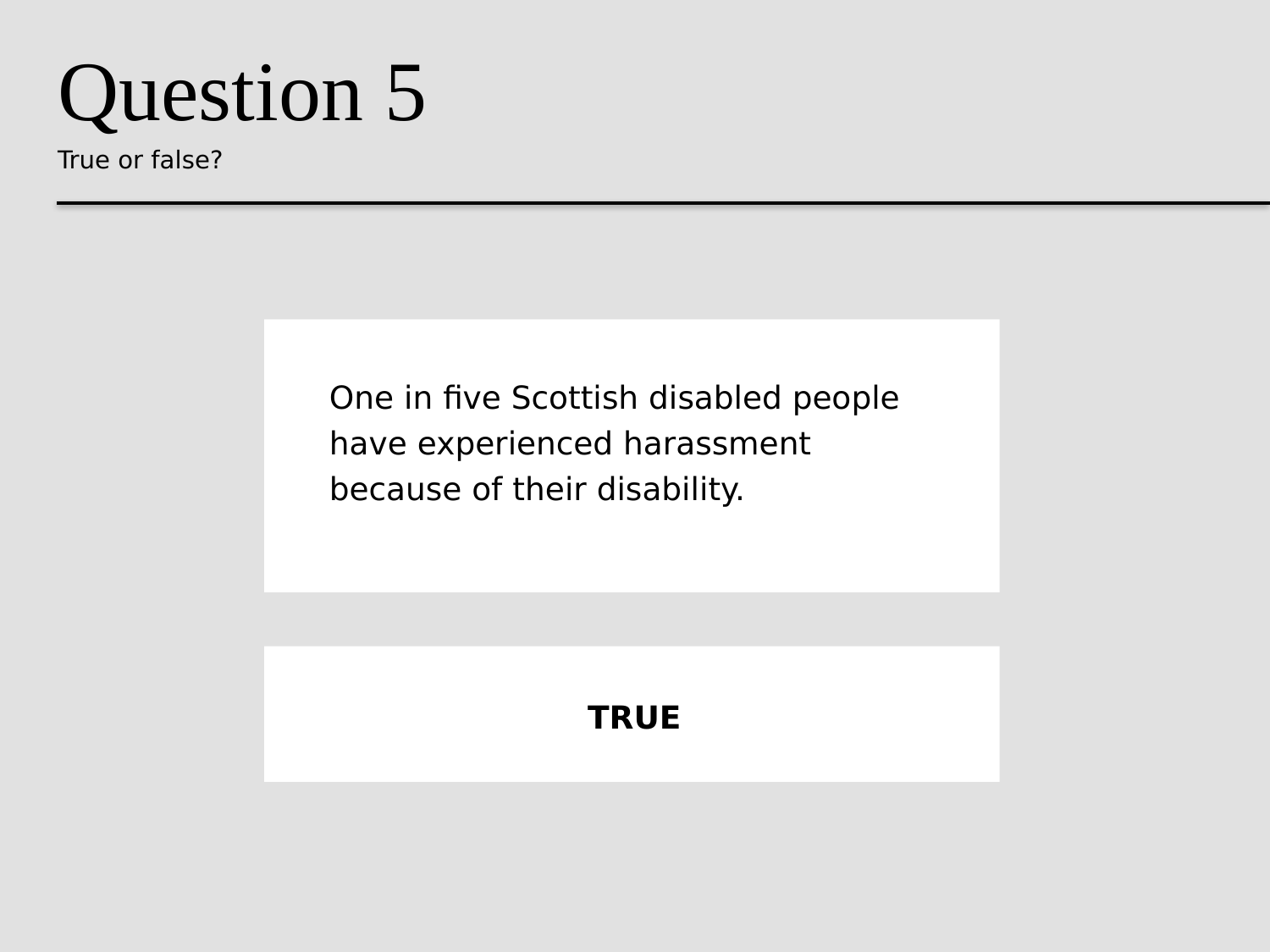

Question 5
True or false?

One in five Scottish disabled people have experienced harassment because of their disability.

TRUE